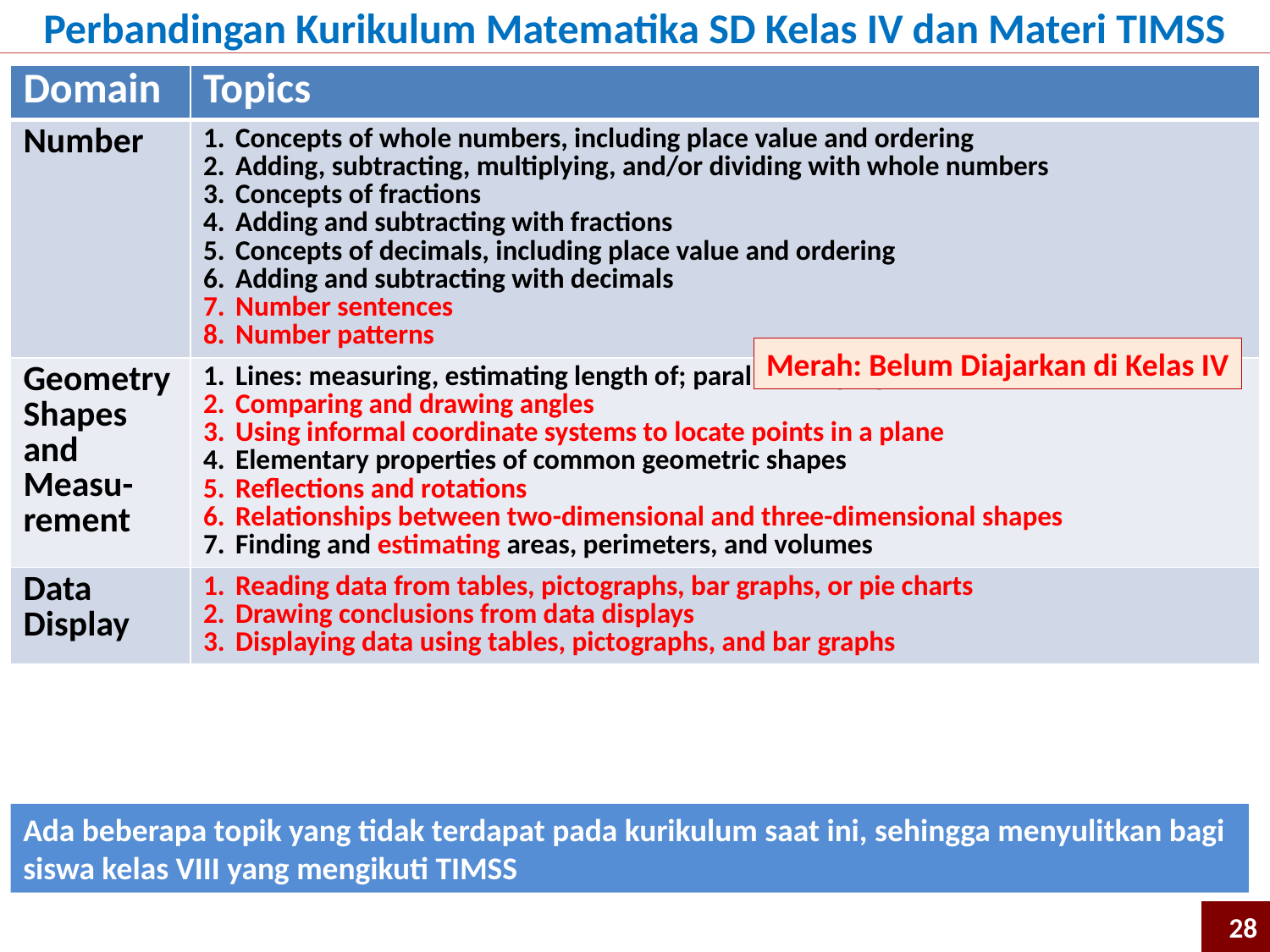

Perbandingan Kurikulum Matematika SD Kelas IV dan Materi TIMSS
| Domain | Topics |
| --- | --- |
| Number | Concepts of whole numbers, including place value and ordering Adding, subtracting, multiplying, and/or dividing with whole numbers Concepts of fractions Adding and subtracting with fractions Concepts of decimals, including place value and ordering Adding and subtracting with decimals Number sentences Number patterns |
| Geometry Shapes and Measu-rement | Lines: measuring, estimating length of; parallel and perpendicular lines Comparing and drawing angles Using informal coordinate systems to locate points in a plane Elementary properties of common geometric shapes Reflections and rotations Relationships between two-dimensional and three-dimensional shapes Finding and estimating areas, perimeters, and volumes |
| Data Display | Reading data from tables, pictographs, bar graphs, or pie charts Drawing conclusions from data displays Displaying data using tables, pictographs, and bar graphs |
Merah: Belum Diajarkan di Kelas IV
Ada beberapa topik yang tidak terdapat pada kurikulum saat ini, sehingga menyulitkan bagi siswa kelas VIII yang mengikuti TIMSS
28